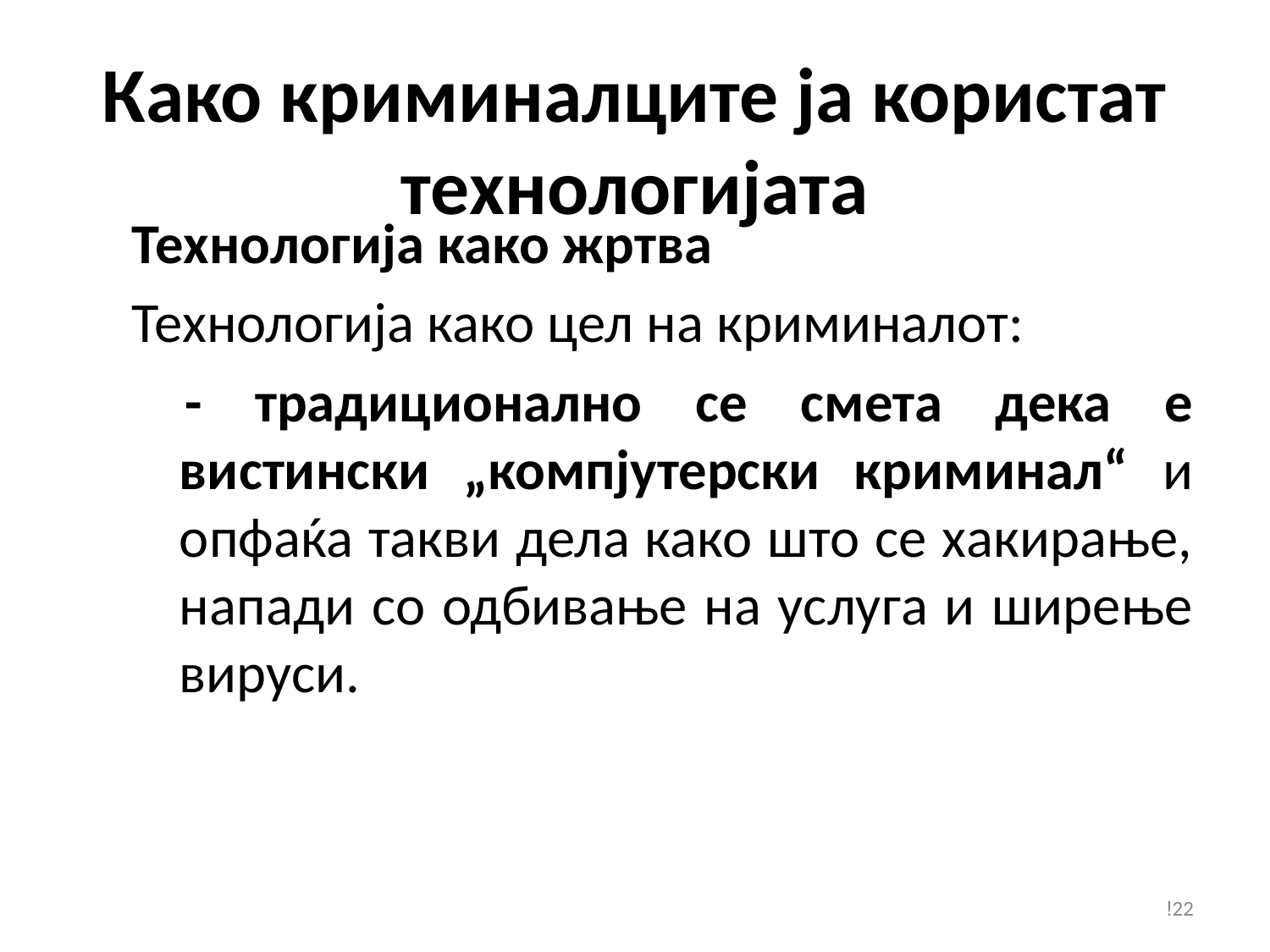

Како криминалците ја користат технологијата
Технологија како жртва
Технологија како цел на криминалот:
 - традиционално се смета дека е вистински „компјутерски криминал“ и опфаќа такви дела како што се хакирање, напади со одбивање на услуга и ширење вируси.
!22